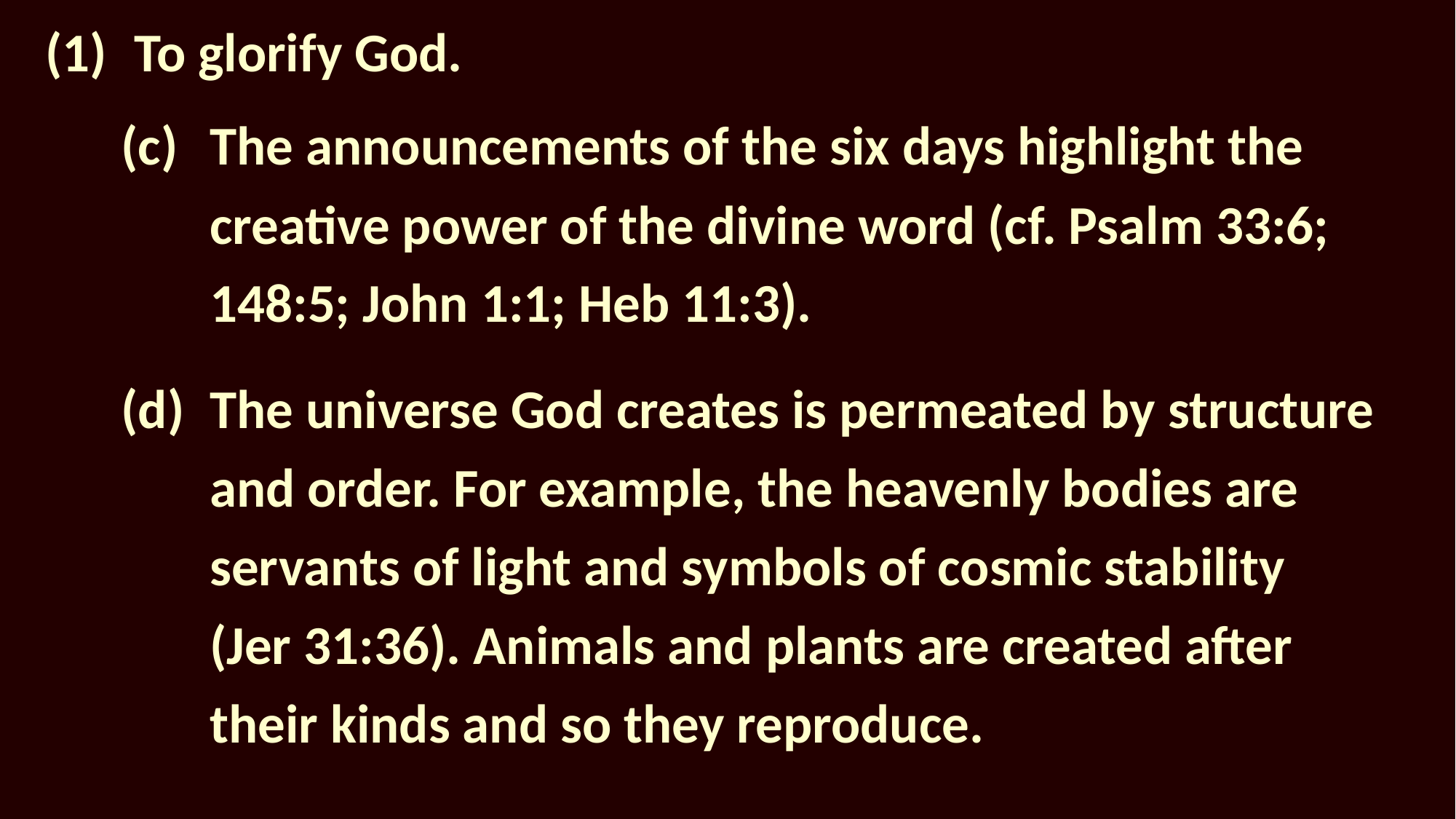

# (1)	To glorify God.
The announcements of the six days highlight the creative power of the divine word (cf. Psalm 33:6; 148:5; John 1:1; Heb 11:3).
The universe God creates is permeated by structure and order. For example, the heavenly bodies are servants of light and symbols of cosmic stability (Jer 31:36). Animals and plants are created after their kinds and so they reproduce.